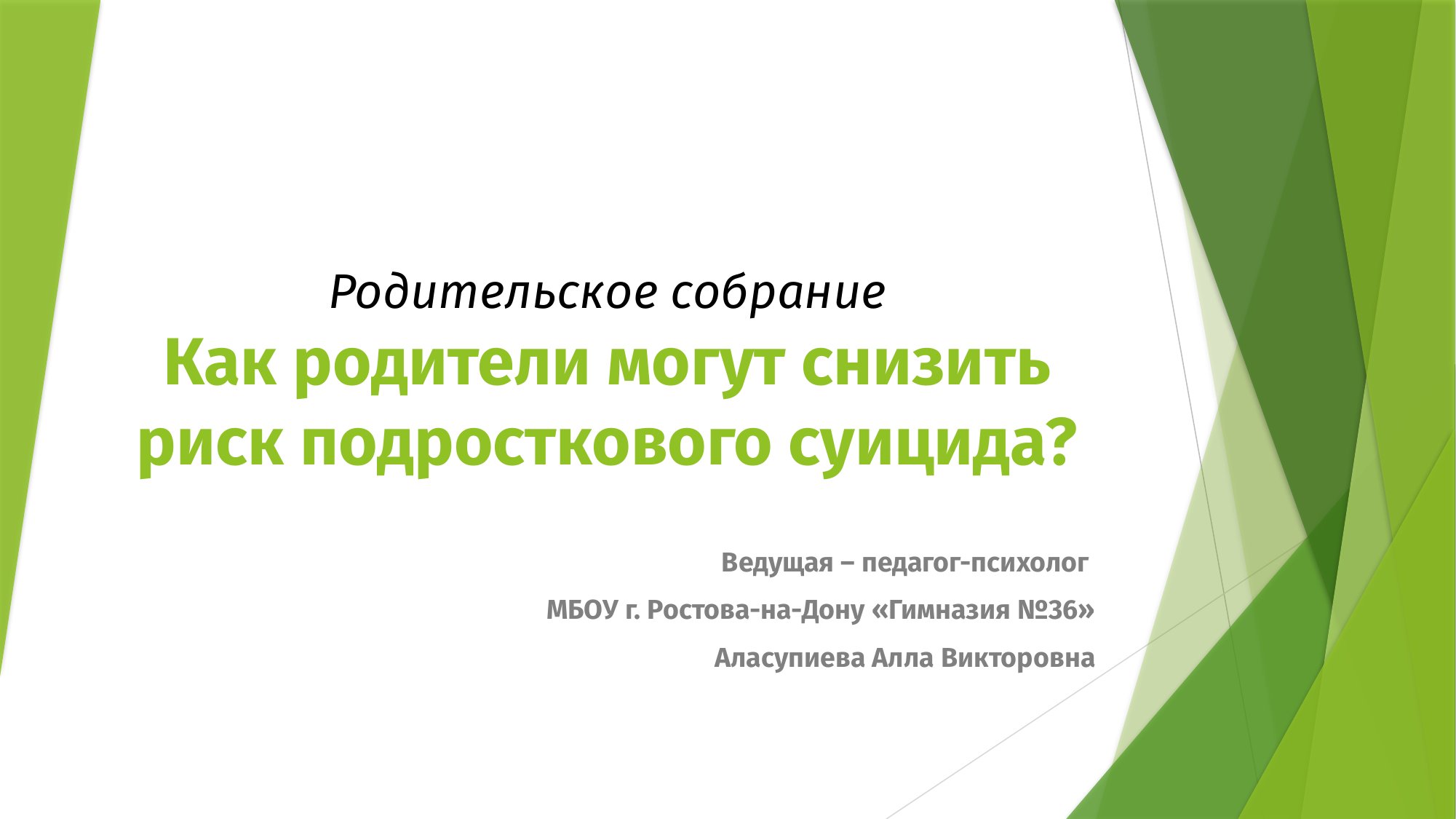

# Родительское собрание Как родители могут снизить риск подросткового суицида?
Ведущая – педагог-психолог
МБОУ г. Ростова-на-Дону «Гимназия №36»
 Аласупиева Алла Викторовна